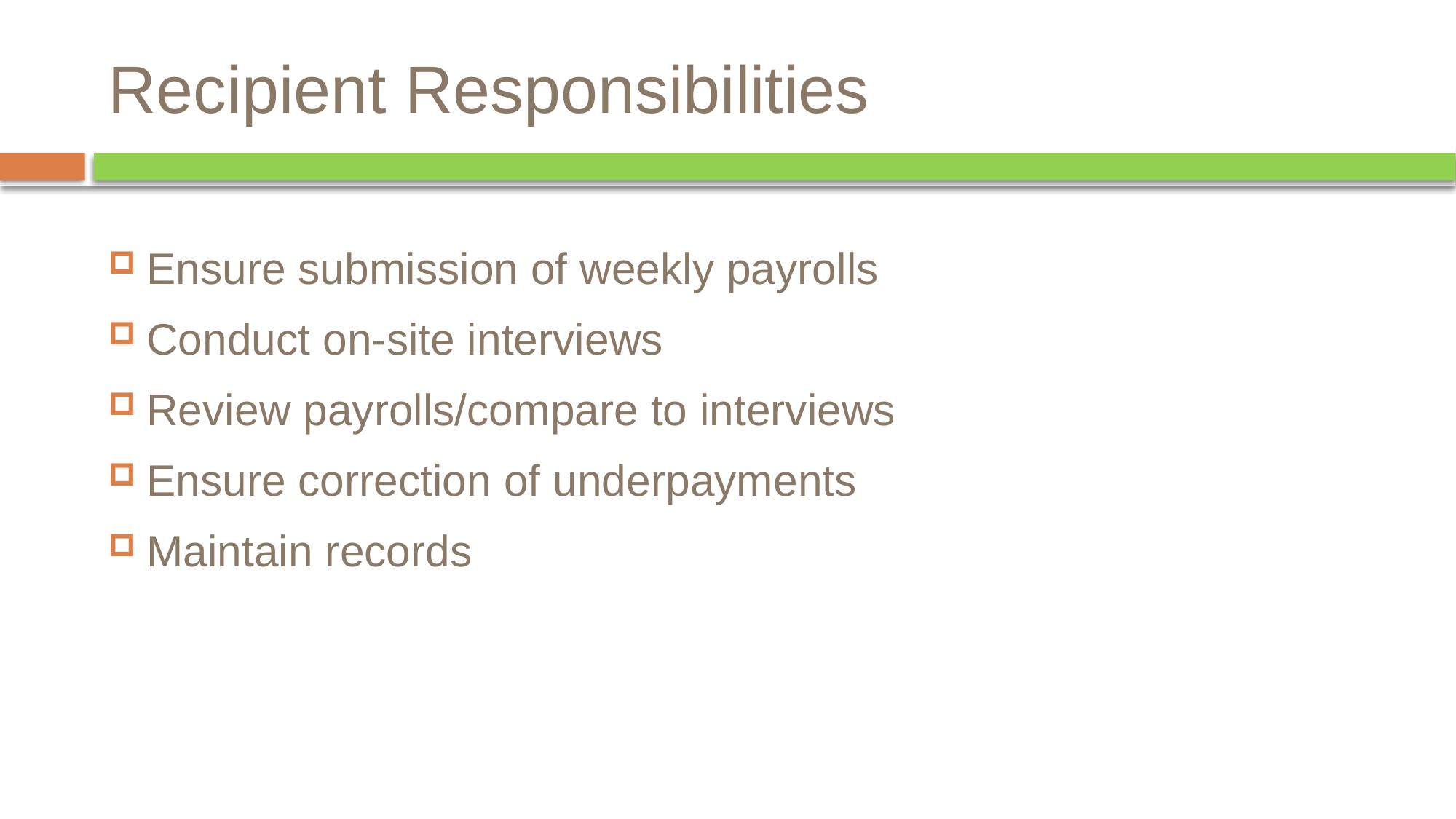

# Recipient Responsibilities
Ensure submission of weekly payrolls
Conduct on-site interviews
Review payrolls/compare to interviews
Ensure correction of underpayments
Maintain records